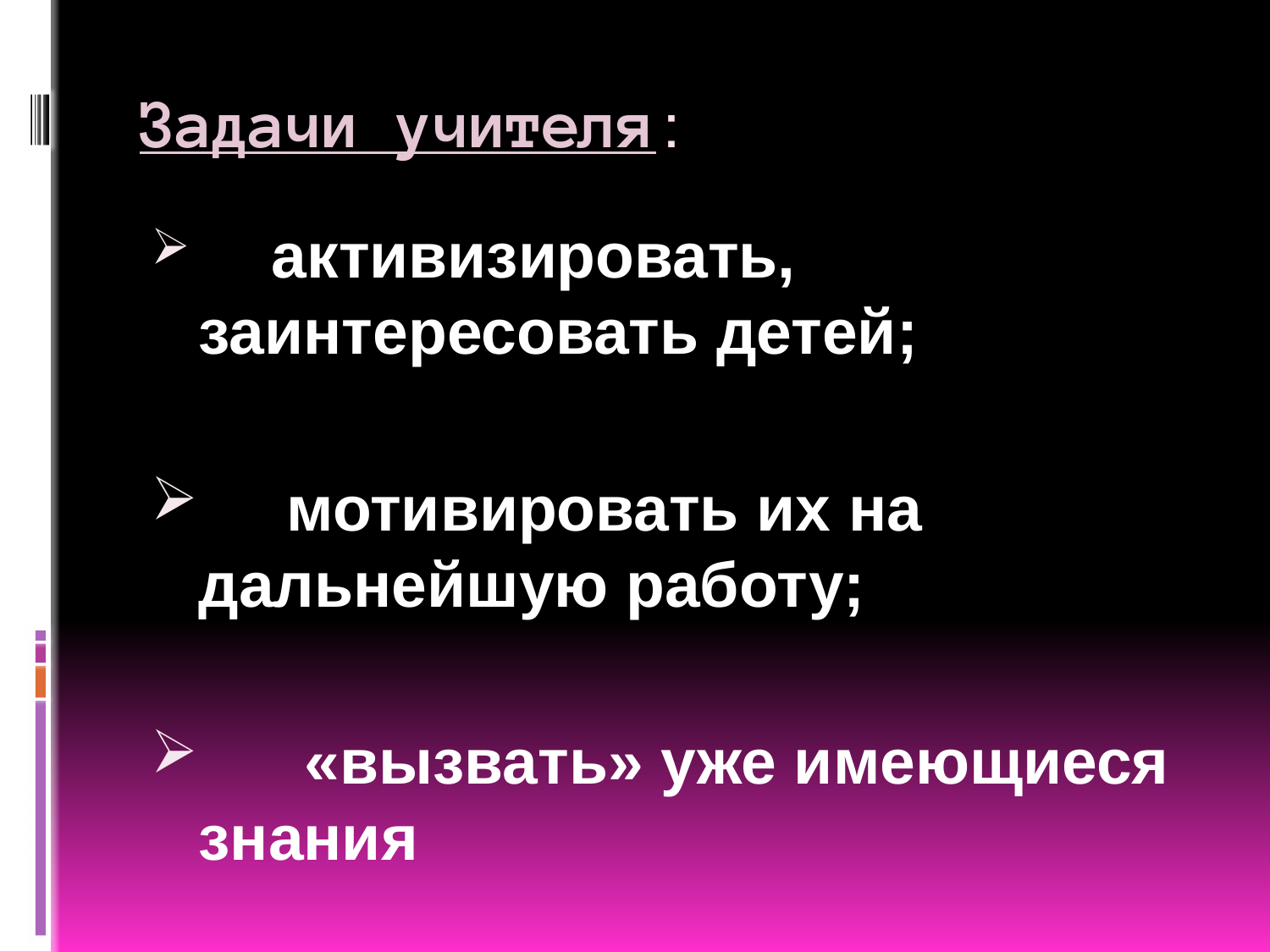

# Задачи учителя:
     активизировать, заинтересовать детей;

     мотивировать их на  дальнейшую работу;

      «вызвать» уже имеющиеся знания